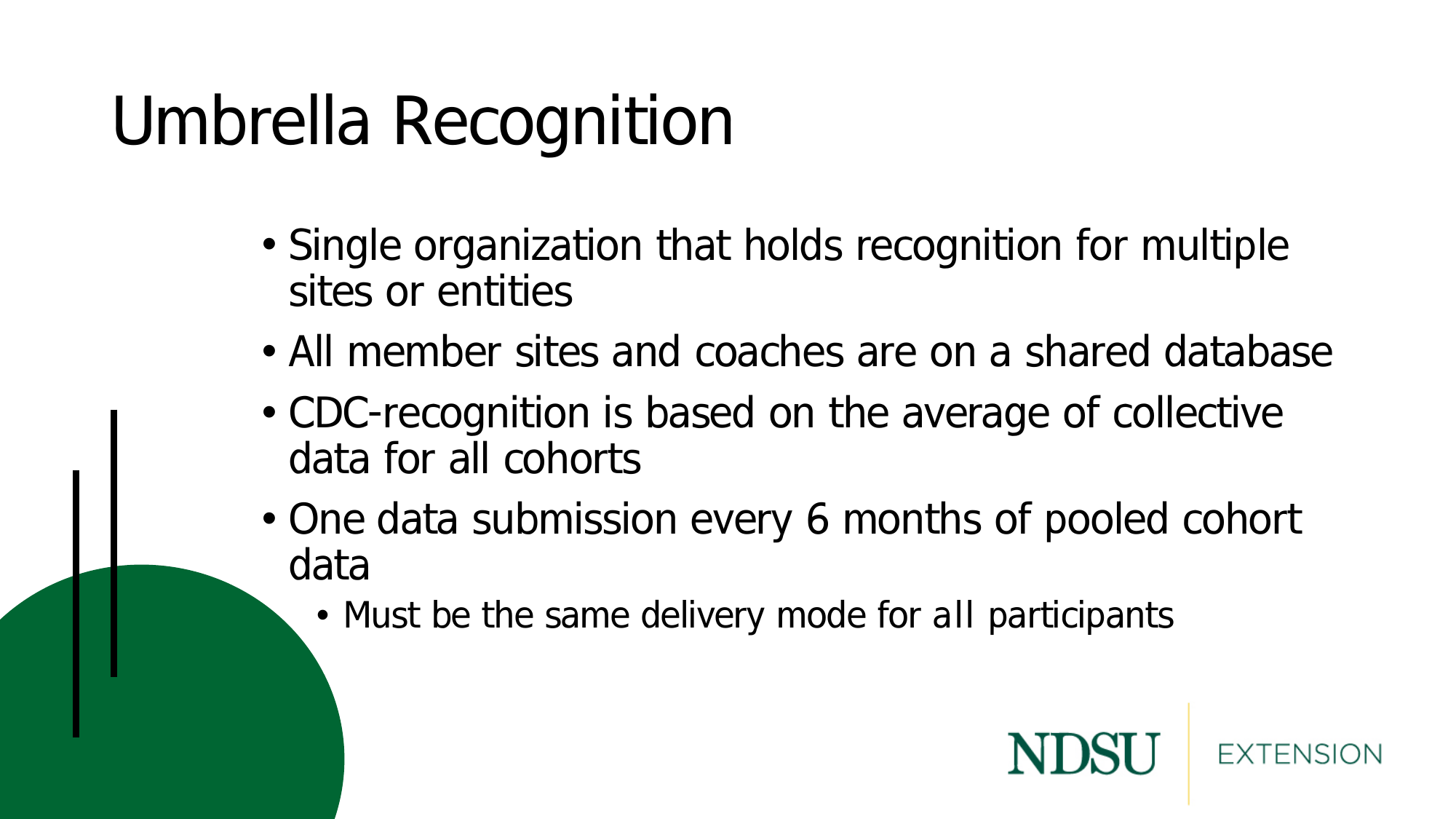

# Umbrella Recognition
Single organization that holds recognition for multiple sites or entities
All member sites and coaches are on a shared database
CDC-recognition is based on the average of collective data for all cohorts
One data submission every 6 months of pooled cohort data
Must be the same delivery mode for all participants